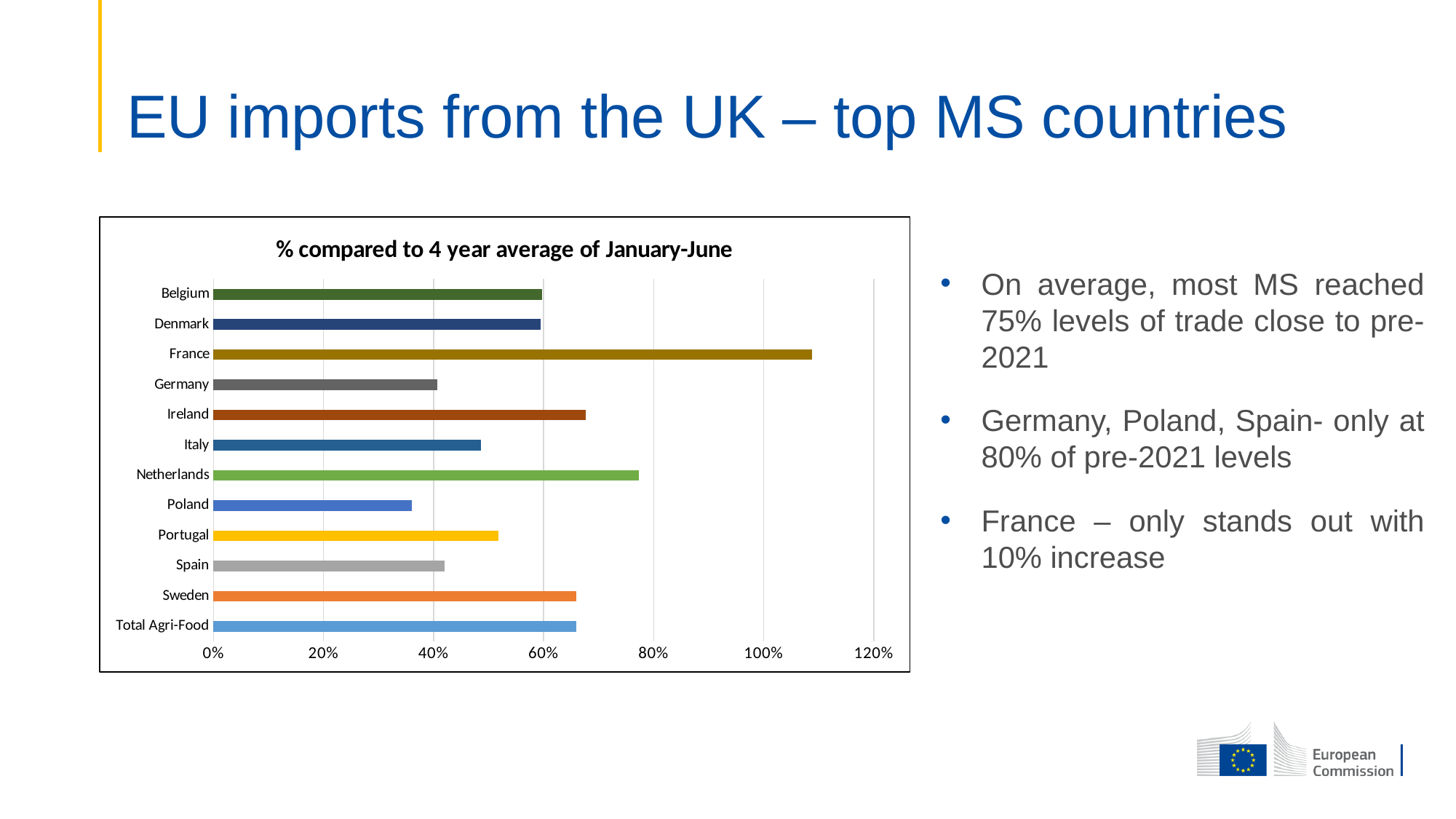

# EU imports from the UK – top MS countries

On average, most MS reached 75% levels of trade close to pre-2021
Germany, Poland, Spain- only at 80% of pre-2021 levels
France – only stands out with 10% increase

### Chart: % compared to 4 year average of January-June

| Category |  |
|---|---|
| Total Agri-Food | 0.6589531790249541 |
| Sweden | 0.6590872588464194 |
| Spain | 0.42003400559033893 |
| Portugal | 0.5175271896168473 |
| Poland | 0.36073097221373585 |
| Netherlands | 0.7734121828076935 |
| Italy | 0.48655447563592663 |
| Ireland | 0.6768127518377943 |
| Germany | 0.40664181082154993 |
| France | 1.0876501860343901 |
| Denmark | 0.5944359448595445 |
| Belgium | 0.5978100746206254 |